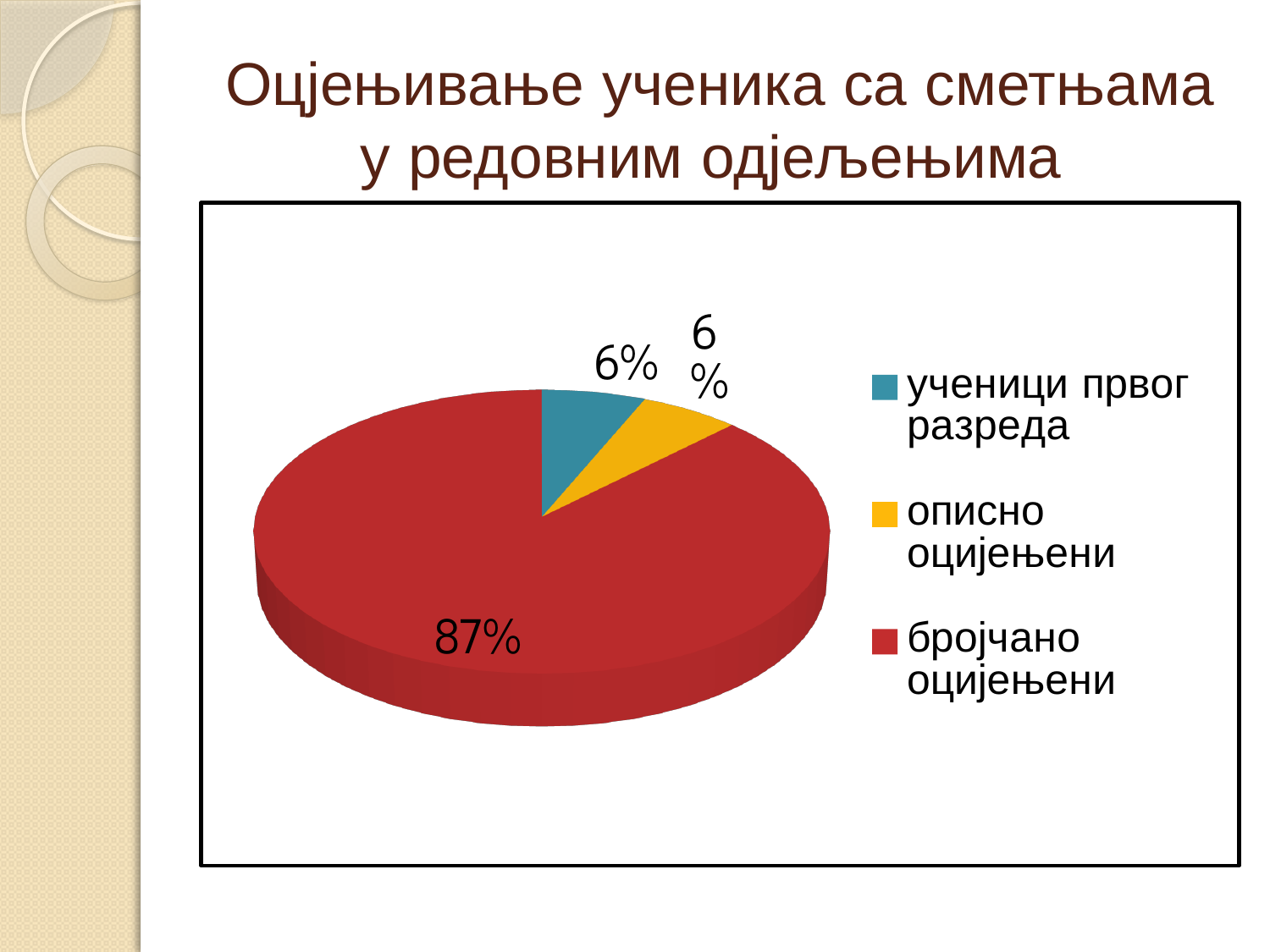

# Оцјењивање ученика са сметњама у редовним одјељењима

[unsupported chart]